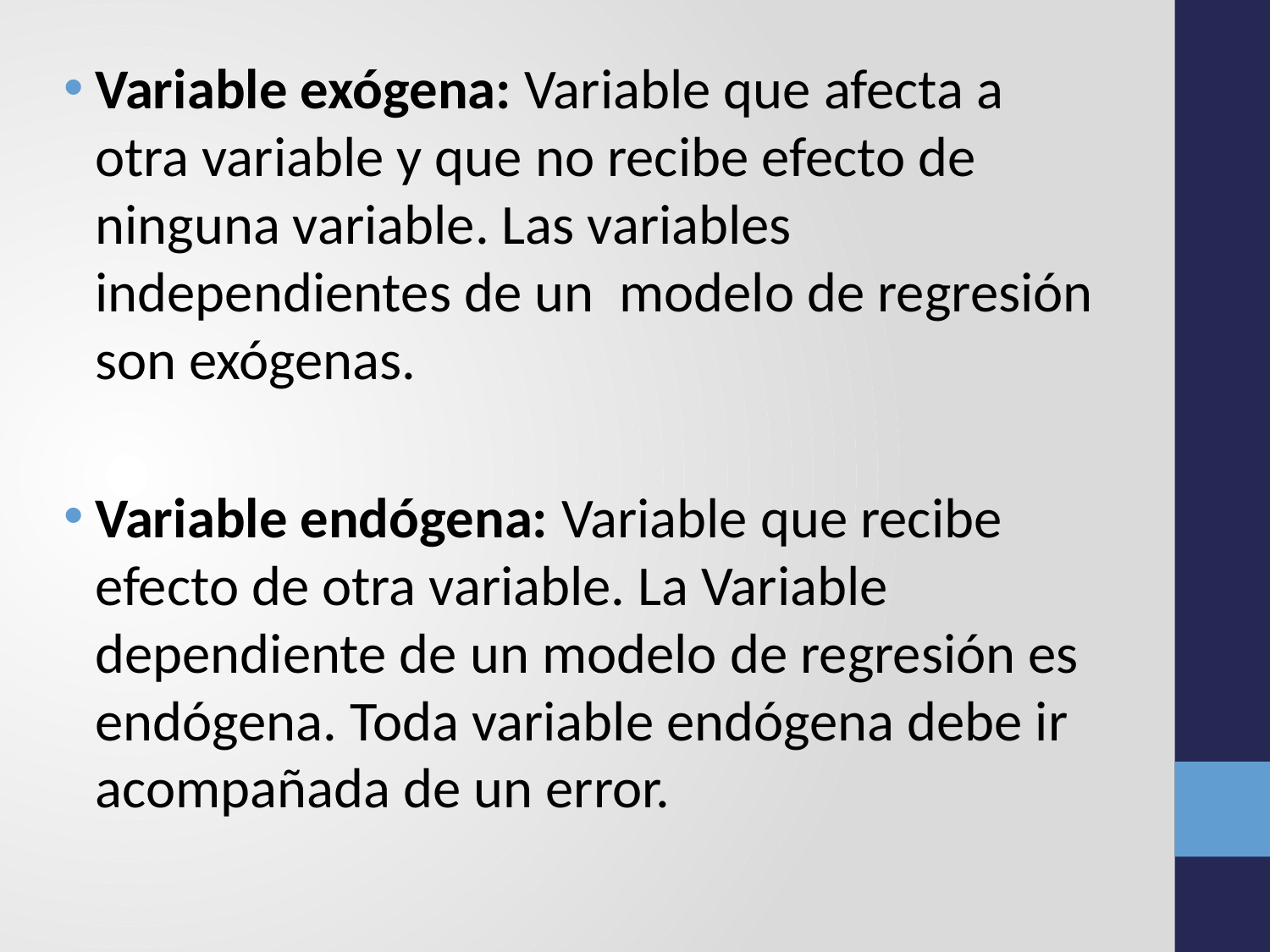

Variable exógena: Variable que afecta a otra variable y que no recibe efecto de ninguna variable. Las variables independientes de un  modelo de regresión son exógenas.

Variable endógena: Variable que recibe efecto de otra variable. La Variable dependiente de un modelo de regresión es endógena. Toda variable endógena debe ir acompañada de un error.